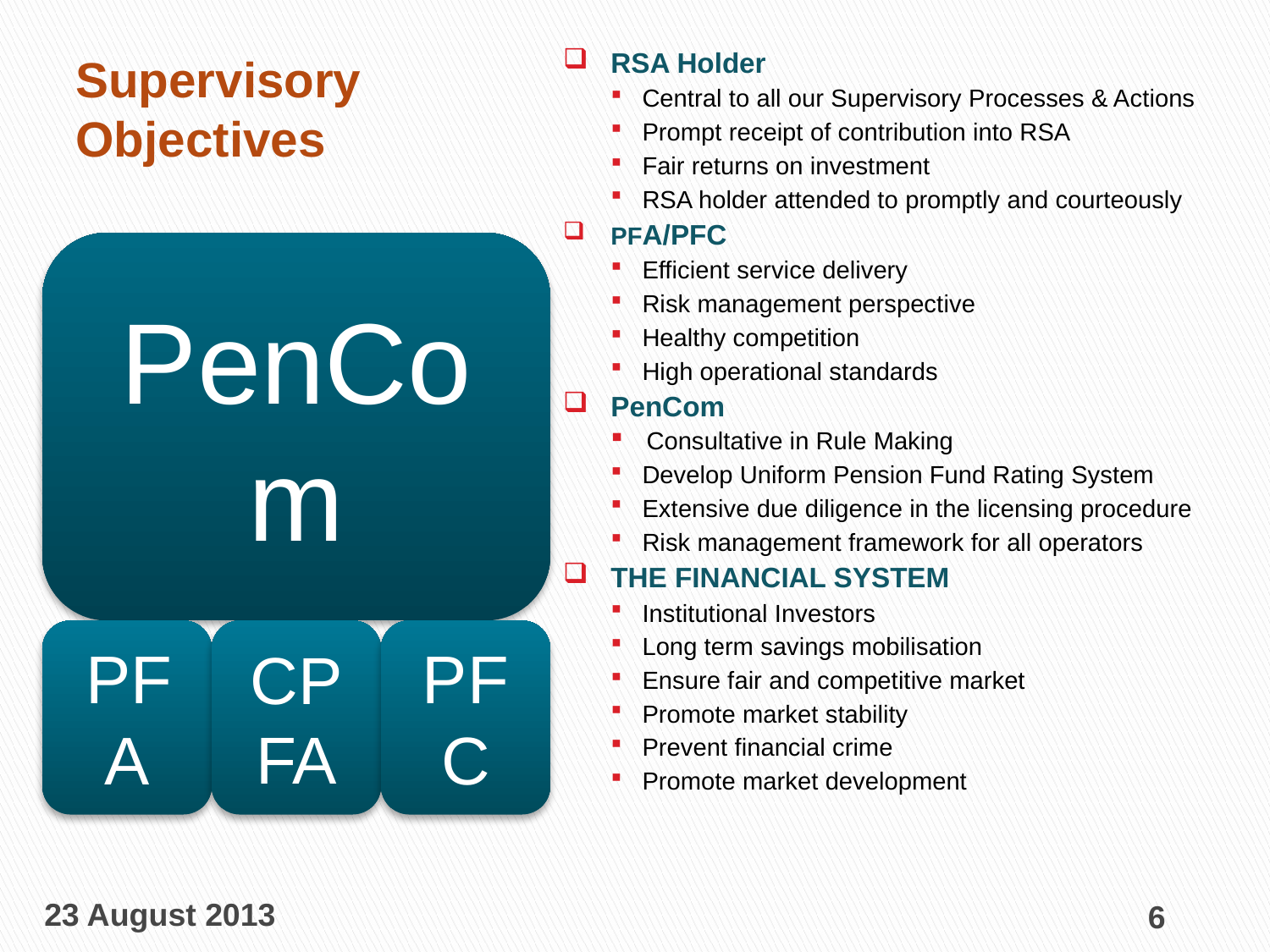

# Supervisory Objectives
RSA Holder
Central to all our Supervisory Processes & Actions
Prompt receipt of contribution into RSA
Fair returns on investment
RSA holder attended to promptly and courteously
PFA/PFC
Efficient service delivery
Risk management perspective
Healthy competition
High operational standards
PenCom
Consultative in Rule Making
Develop Uniform Pension Fund Rating System
Extensive due diligence in the licensing procedure
Risk management framework for all operators
THE FINANCIAL SYSTEM
Institutional Investors
Long term savings mobilisation
Ensure fair and competitive market
Promote market stability
Prevent financial crime
Promote market development

PenCom
PFA
CPFA
PFC
23 August 2013
6